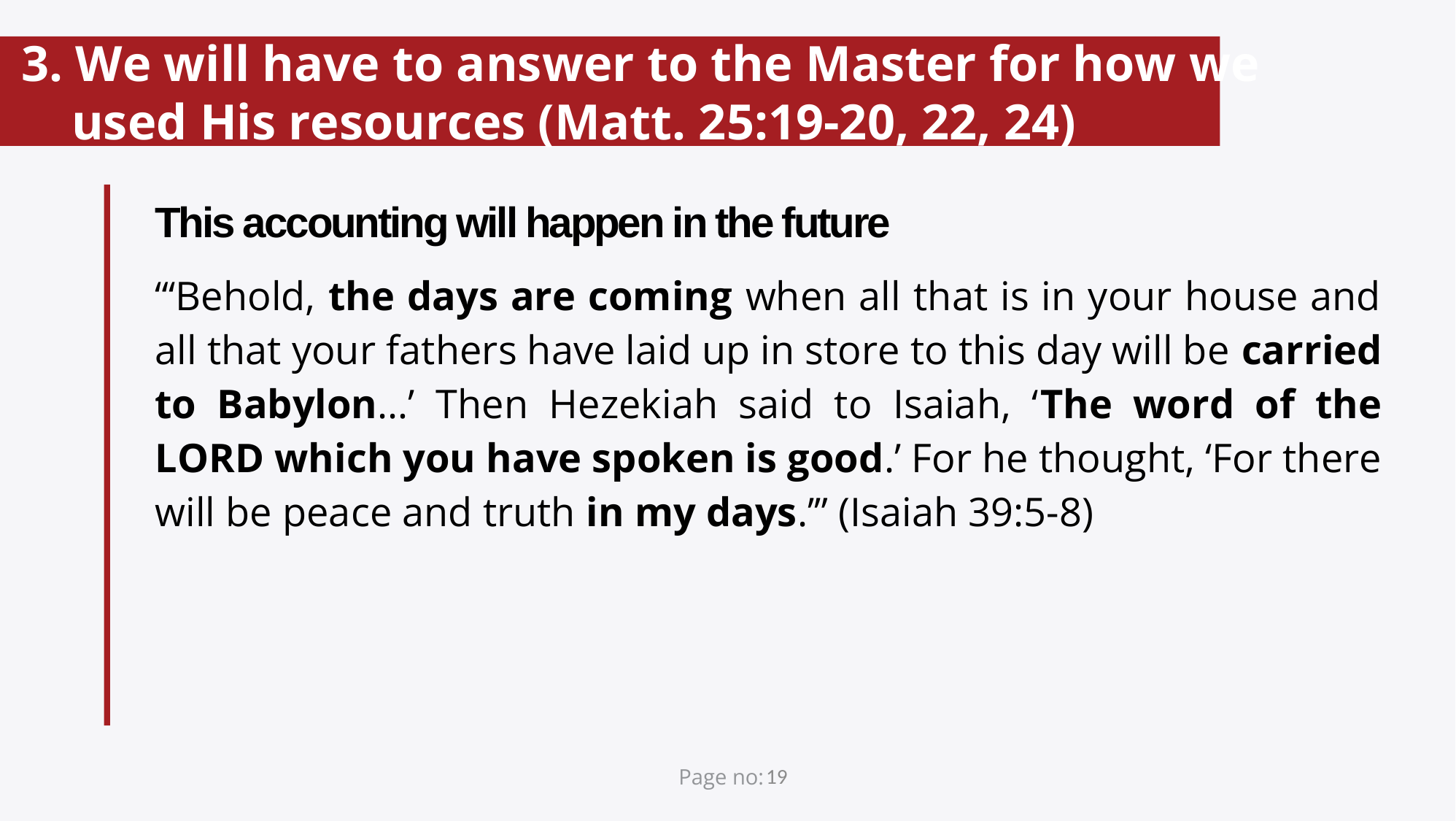

# 3. We will have to answer to the Master for how we used His resources (Matt. 25:19-20, 22, 24)
This accounting will happen in the future
“‘Behold, the days are coming when all that is in your house and all that your fathers have laid up in store to this day will be carried to Babylon…’ Then Hezekiah said to Isaiah, ‘The word of the Lord which you have spoken is good.’ For he thought, ‘For there will be peace and truth in my days.’” (Isaiah 39:5-8)